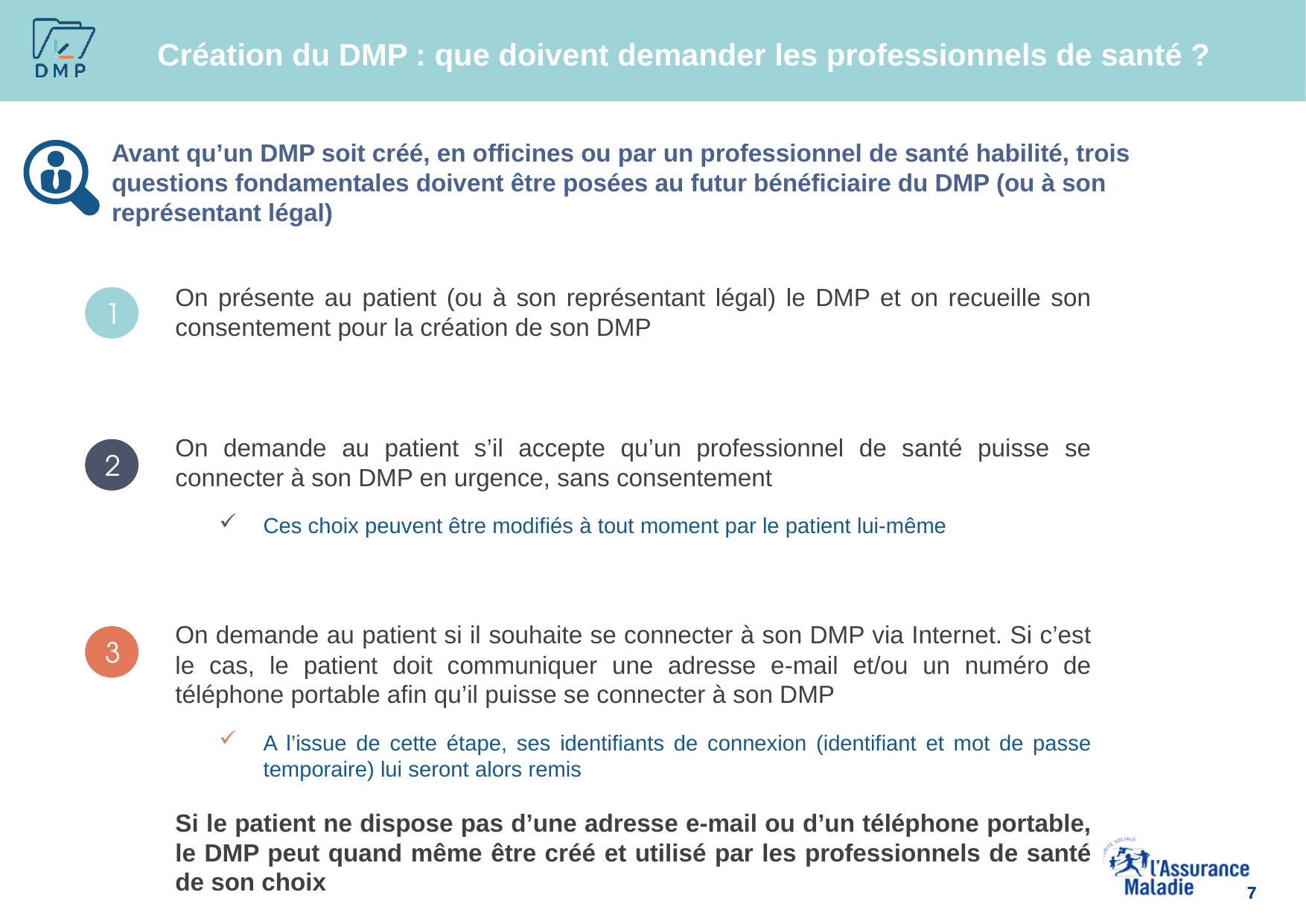

Création du DMP : que doivent demander les professionnels de santé ?
Avant qu’un DMP soit créé, en officines ou par un professionnel de santé habilité, trois questions fondamentales doivent être posées au futur bénéficiaire du DMP (ou à son représentant légal)

On présente au patient (ou à son représentant légal) le DMP et on recueille son consentement pour la création de son DMP
1
On demande au patient s’il accepte qu’un professionnel de santé puisse se connecter à son DMP en urgence, sans consentement

Ces choix peuvent être modifiés à tout moment par le patient lui-même
2
On demande au patient si il souhaite se connecter à son DMP via Internet. Si c’est le cas, le patient doit communiquer une adresse e-mail et/ou un numéro de téléphone portable afin qu’il puisse se connecter à son DMP

A l’issue de cette étape, ses identifiants de connexion (identifiant et mot de passe temporaire) lui seront alors remis

Si le patient ne dispose pas d’une adresse e-mail ou d’un téléphone portable, le DMP peut quand même être créé et utilisé par les professionnels de santé de son choix
3